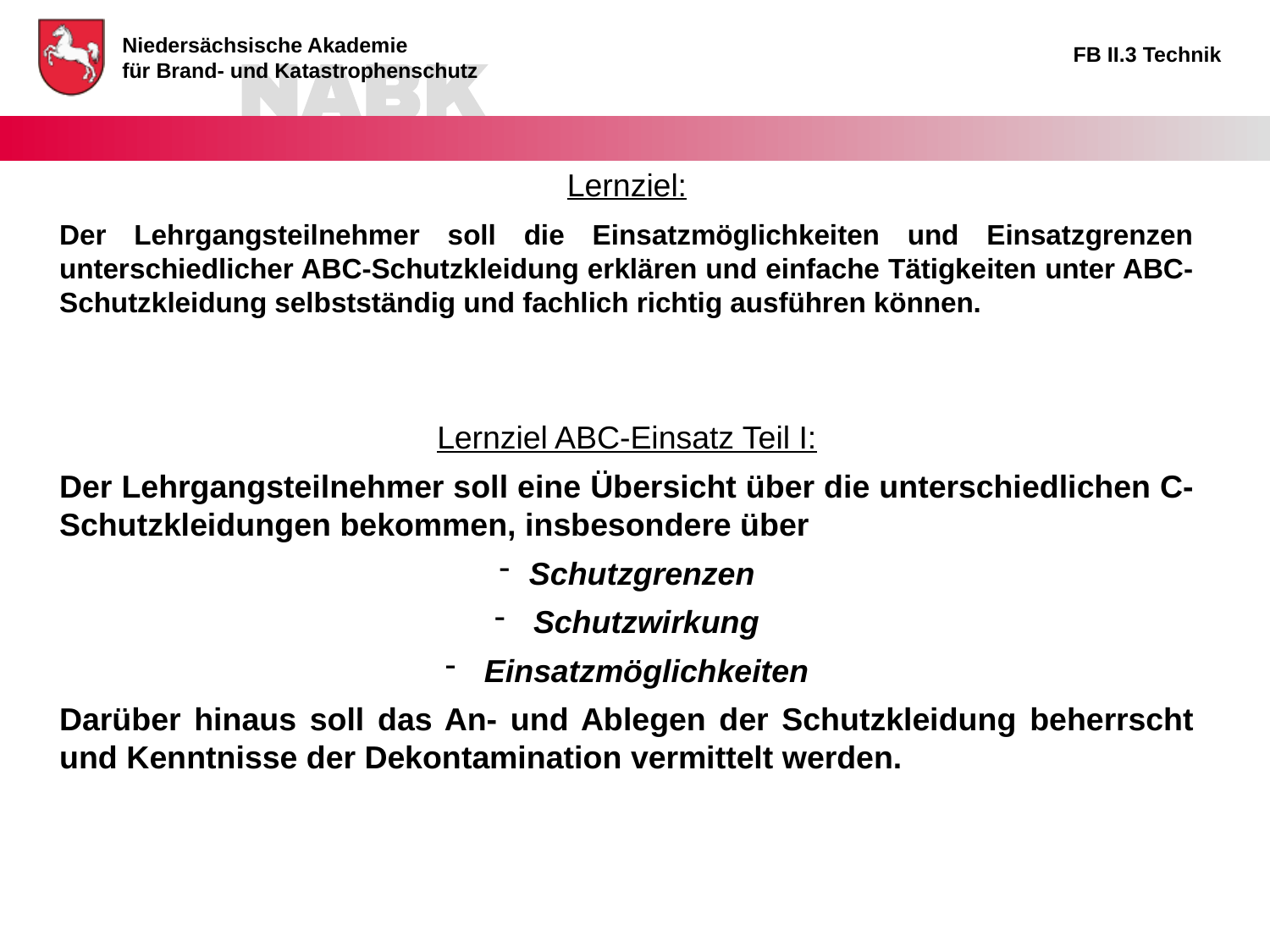

Lernziel:
Der Lehrgangsteilnehmer soll die Einsatzmöglichkeiten und Einsatzgrenzen unterschiedlicher ABC-Schutzkleidung erklären und einfache Tätigkeiten unter ABC-Schutzkleidung selbstständig und fachlich richtig ausführen können.

Lernziel ABC-Einsatz Teil I:
Der Lehrgangsteilnehmer soll eine Übersicht über die unterschiedlichen C-Schutzkleidungen bekommen, insbesondere über
Schutzgrenzen
 Schutzwirkung
 Einsatzmöglichkeiten
Darüber hinaus soll das An- und Ablegen der Schutzkleidung beherrscht und Kenntnisse der Dekontamination vermittelt werden.